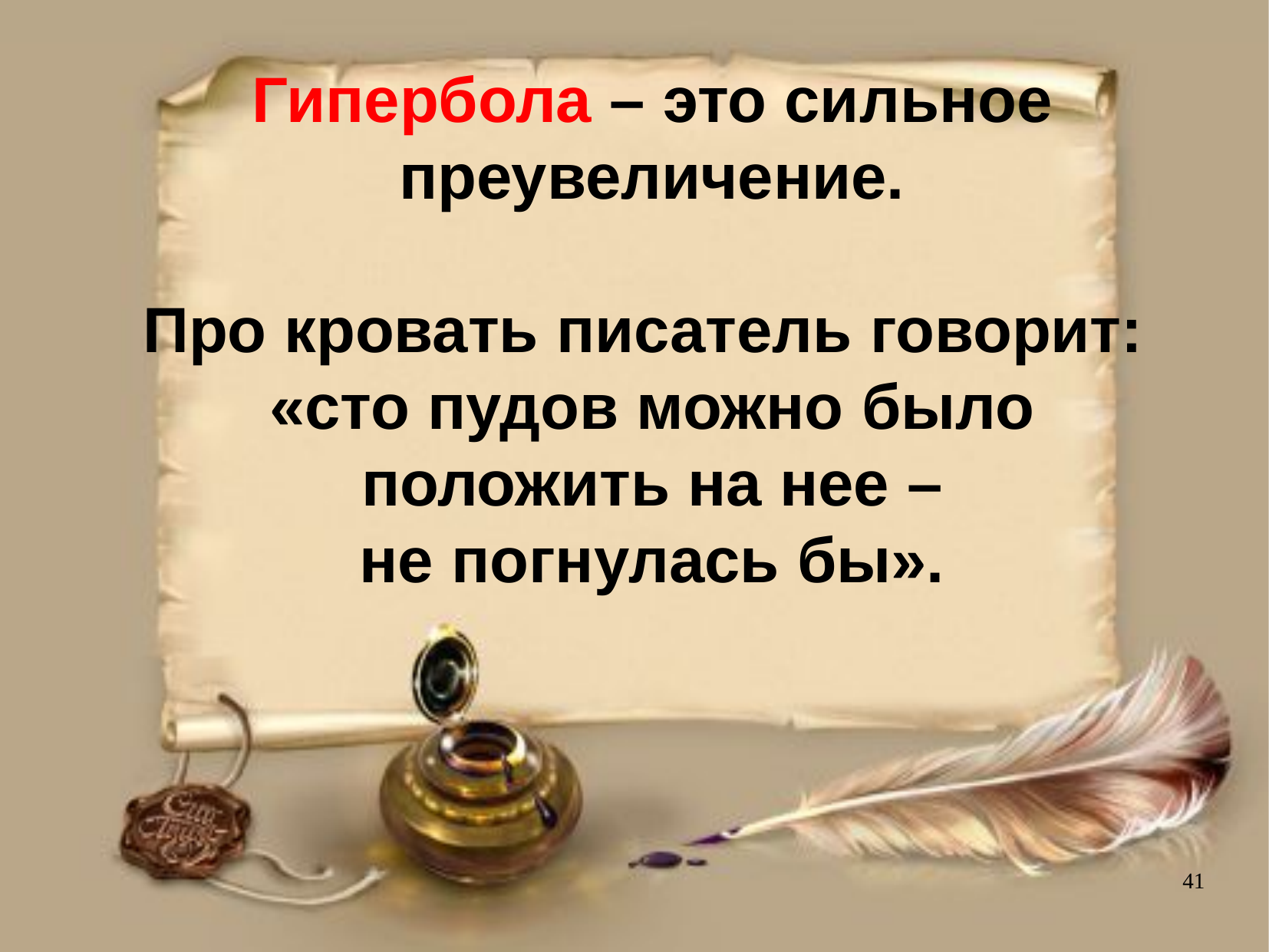

Гипербола – это сильное преувеличение.
Про кровать писатель говорит:
«сто пудов можно было
 положить на нее –
не погнулась бы».
41